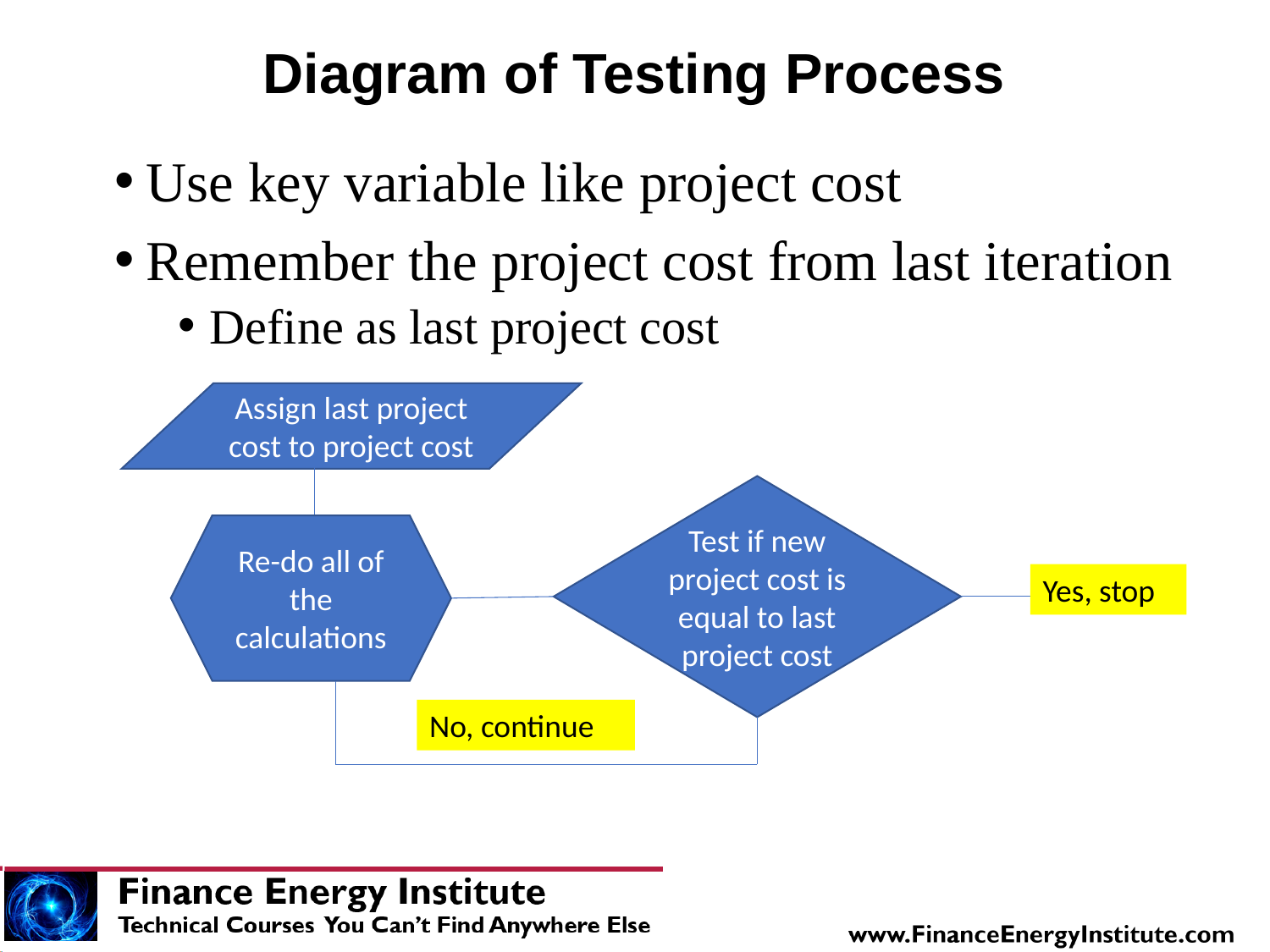

# Diagram of Testing Process
Use key variable like project cost
Remember the project cost from last iteration
Define as last project cost
Assign last project cost to project cost
Test if new project cost is equal to last project cost
Re-do all of the calculations
Yes, stop
No, continue